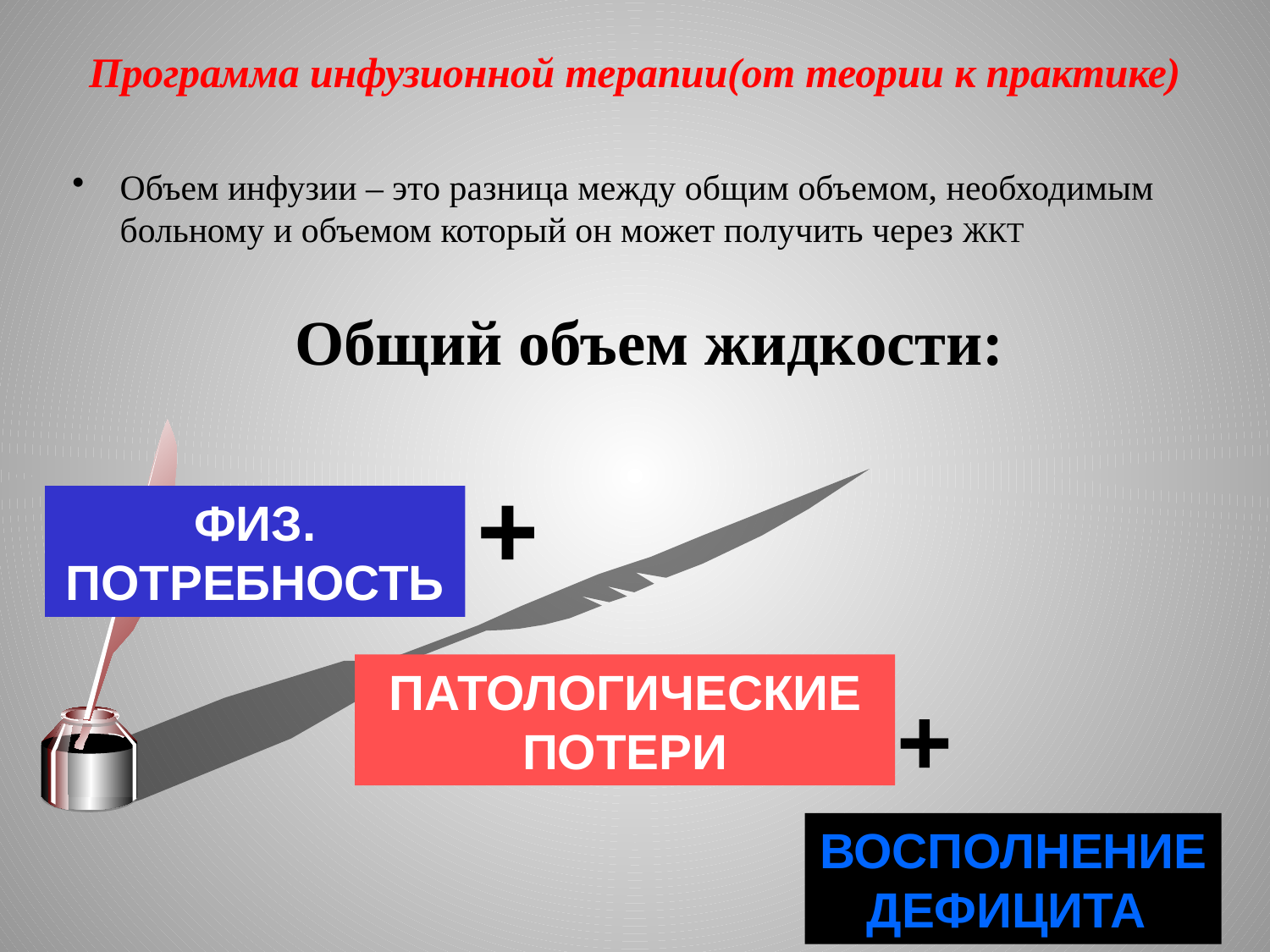

# Программа инфузионной терапии(от теории к практике)
Объем инфузии – это разница между общим объемом, необходимым больному и объемом который он может получить через ЖКТ

Общий объем жидкости:

+
ФИЗ.
ПОТРЕБНОСТЬ

ПАТОЛОГИЧЕСКИЕ
ПОТЕРИ
+
ВОСПОЛНЕНИЕ
ДЕФИЦИТА